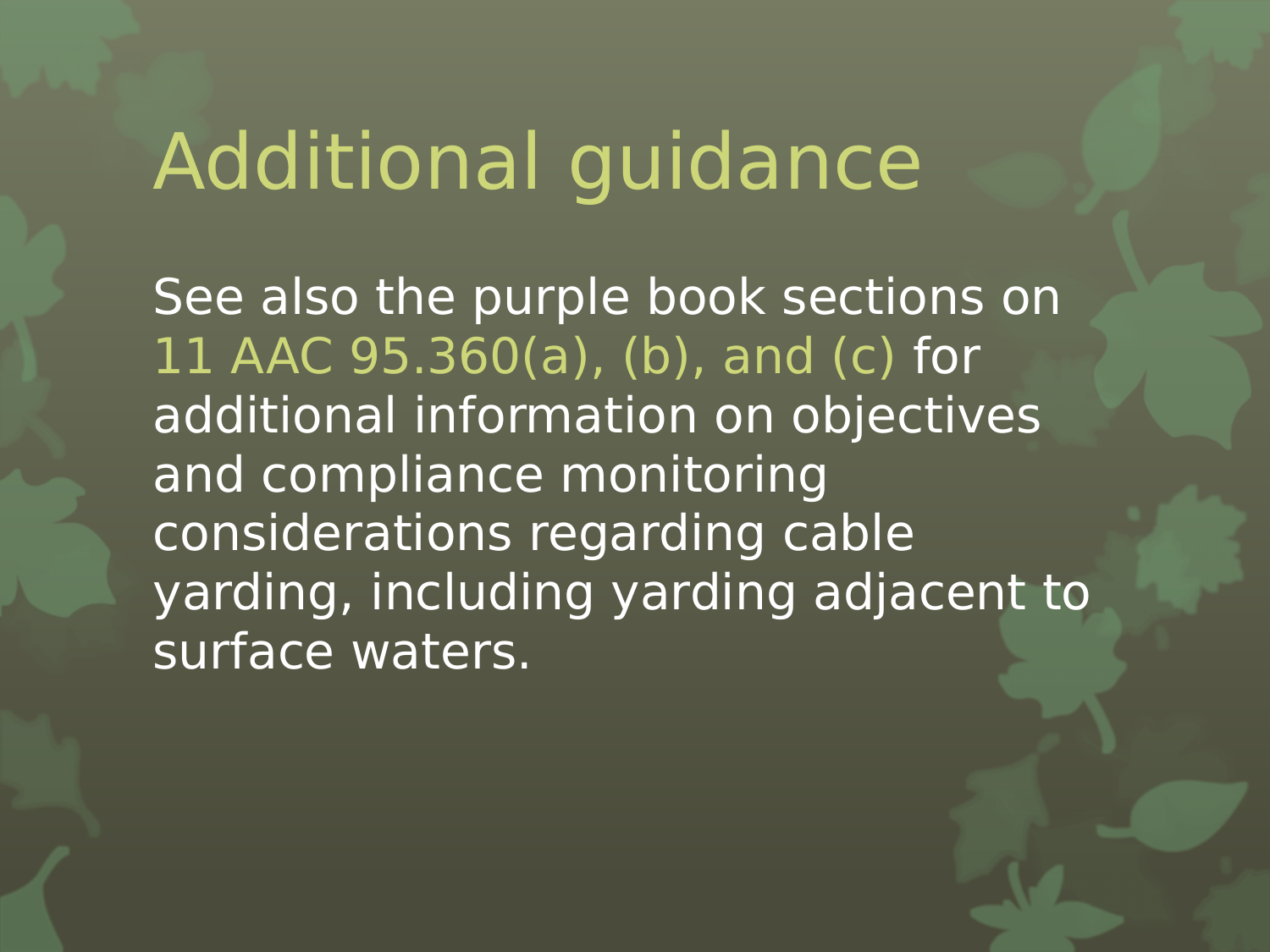

# Additional guidance
See also the purple book sections on 11 AAC 95.360(a), (b), and (c) for additional information on objectives and compliance monitoring considerations regarding cable yarding, including yarding adjacent to surface waters.